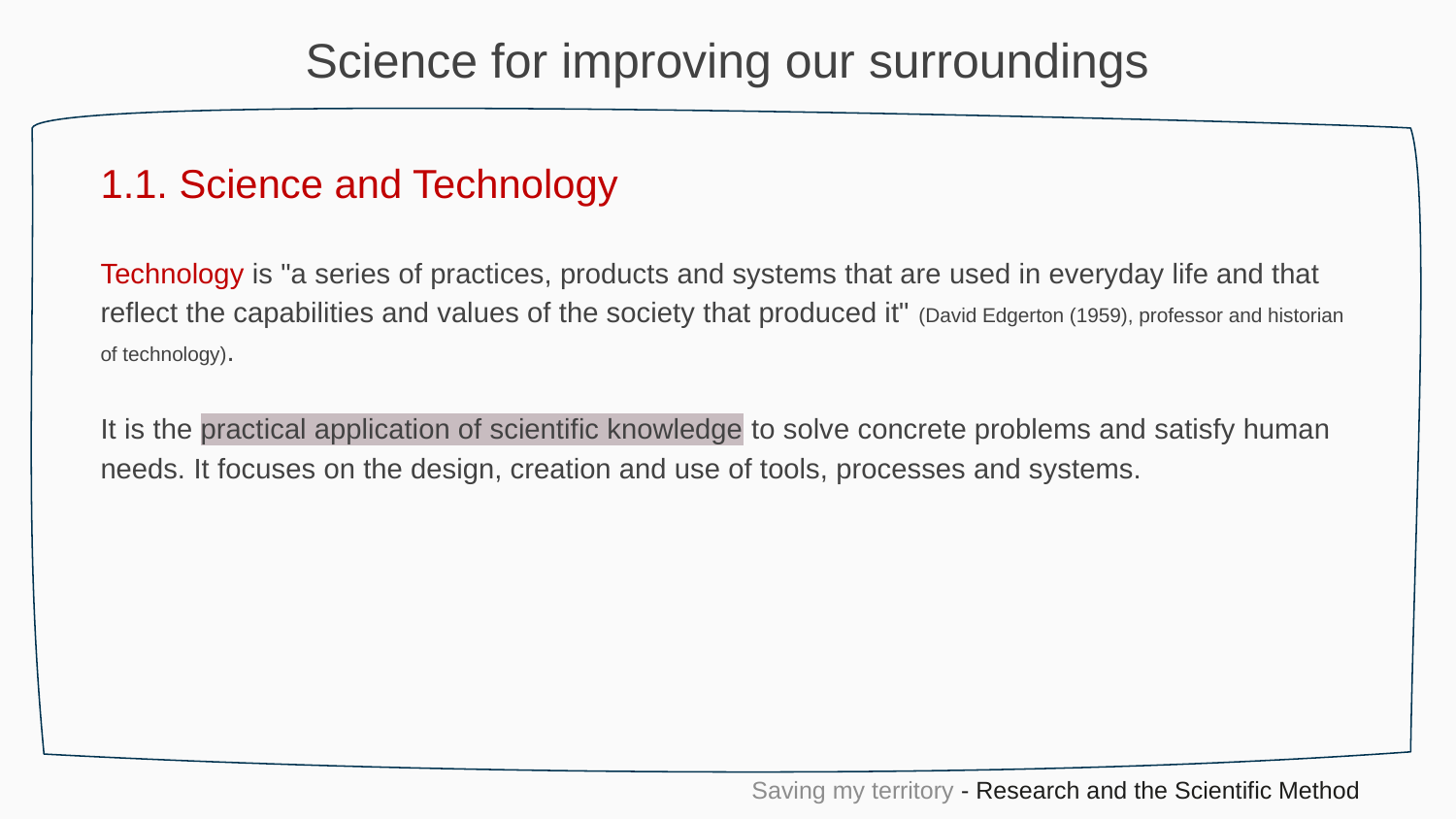

Science for improving our surroundings

1.1. Science and Technology
Technology is "a series of practices, products and systems that are used in everyday life and that reflect the capabilities and values of the society that produced it" (David Edgerton (1959), professor and historian of technology).

It is the practical application of scientific knowledge to solve concrete problems and satisfy human needs. It focuses on the design, creation and use of tools, processes and systems.

Saving my territory - Research and the Scientific Method